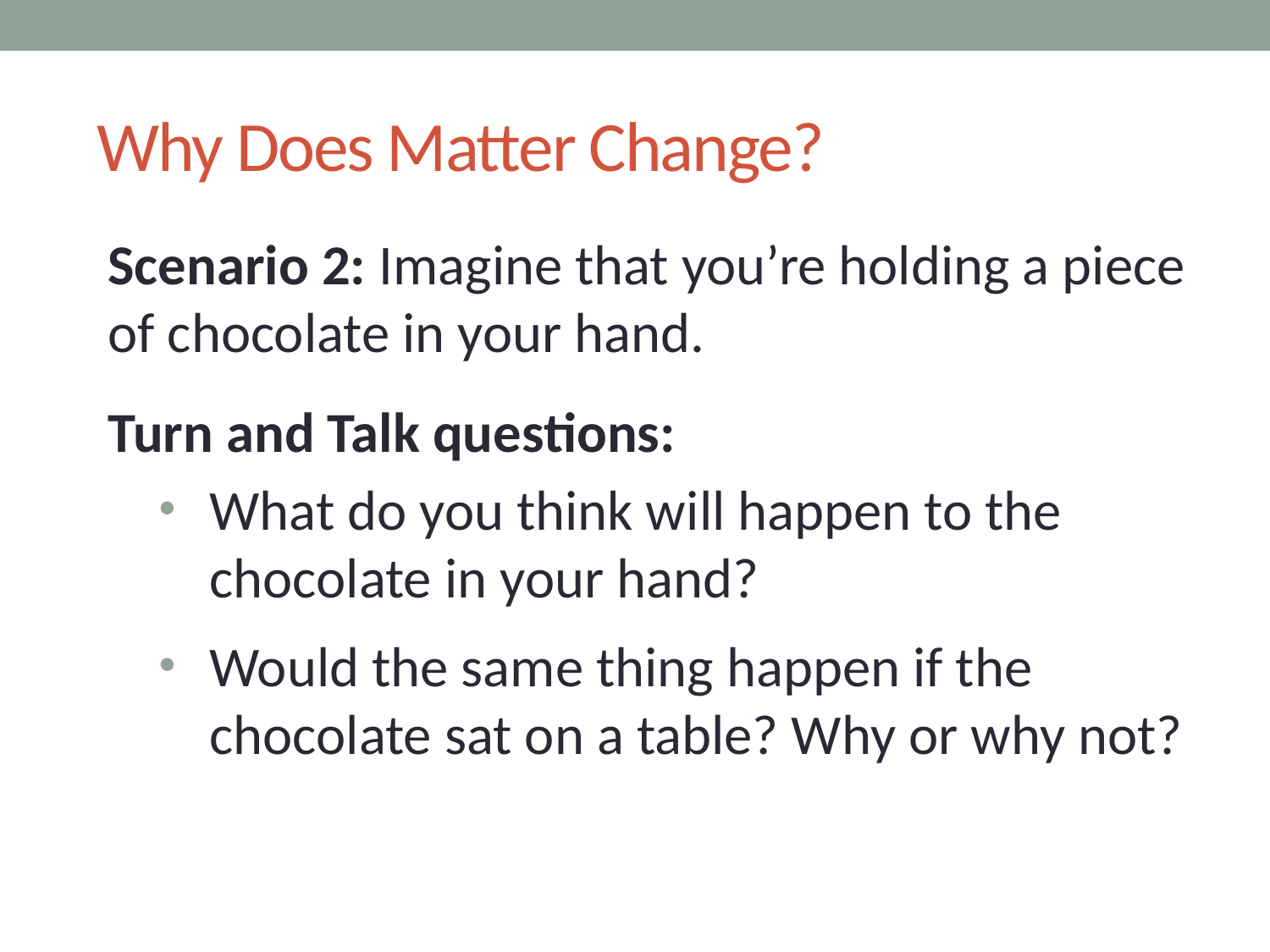

# Why Does Matter Change?
Scenario 2: Imagine that you’re holding a piece of chocolate in your hand.
Turn and Talk questions:
What do you think will happen to the chocolate in your hand?
Would the same thing happen if the chocolate sat on a table? Why or why not?